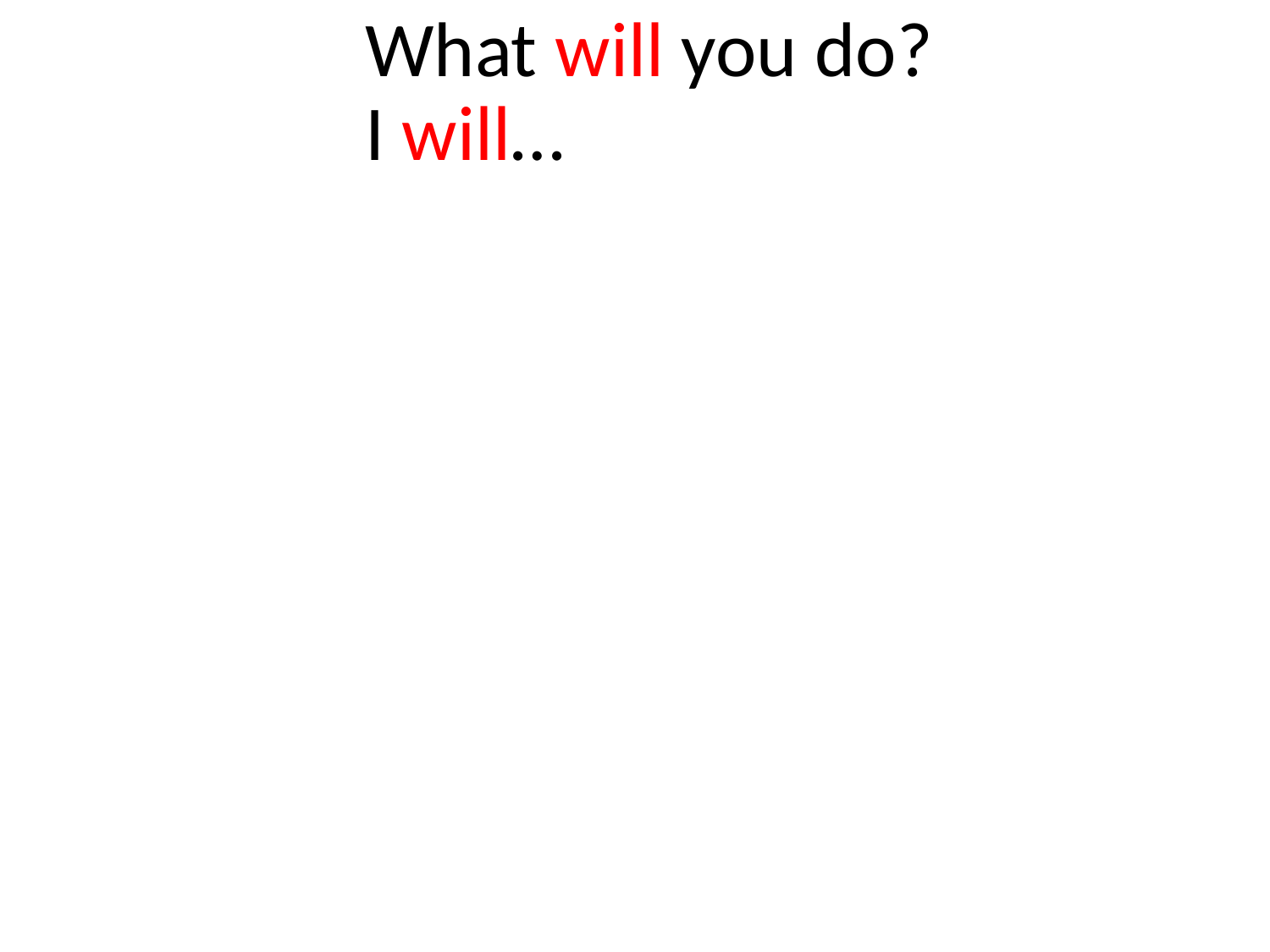

# What will you do? I will…